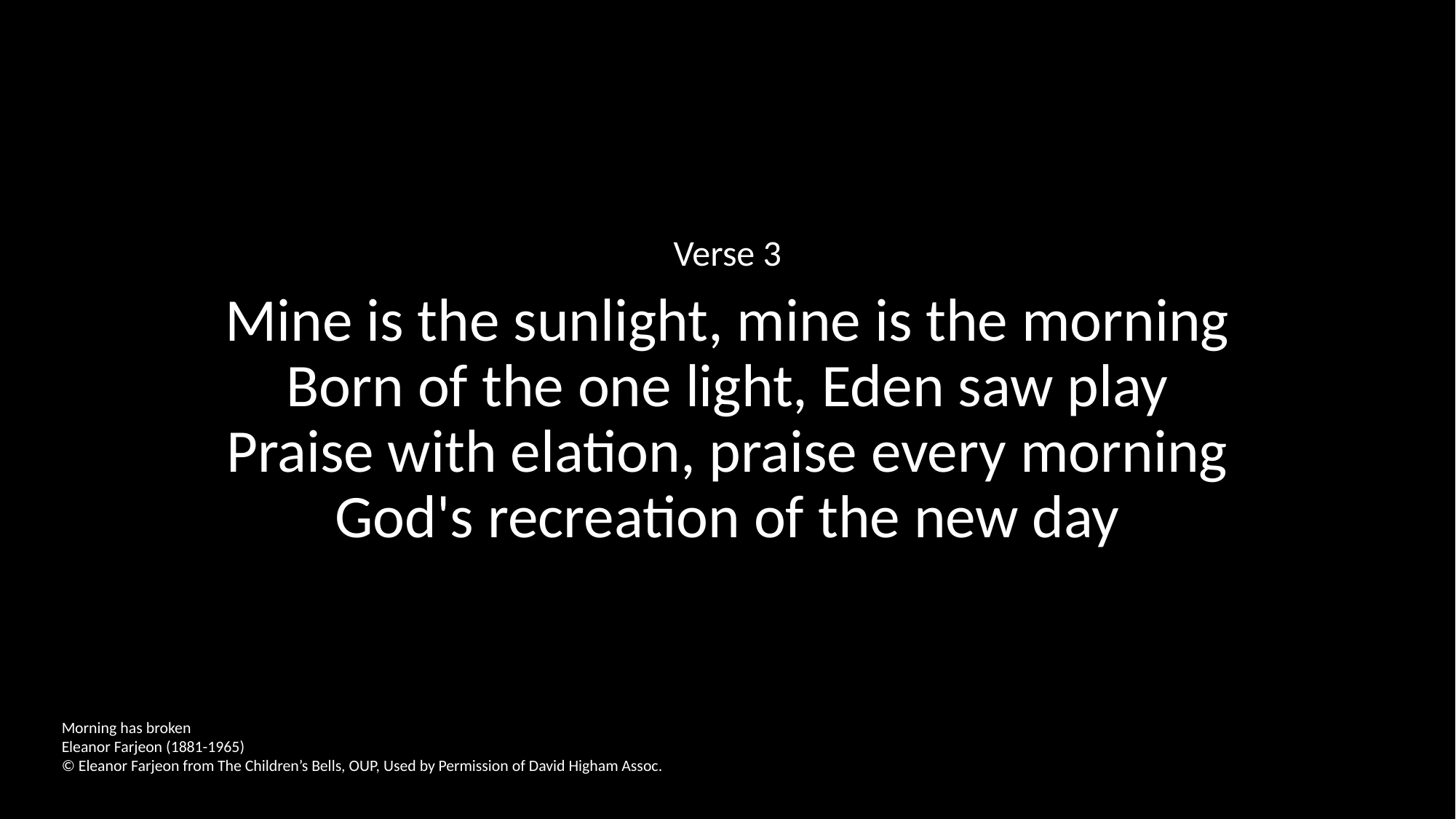

Verse 3
Mine is the sunlight, mine is the morning
Born of the one light, Eden saw play
Praise with elation, praise every morning
God's recreation of the new day
Morning has broken
Eleanor Farjeon (1881-1965)
© Eleanor Farjeon from The Children’s Bells, OUP, Used by Permission of David Higham Assoc.